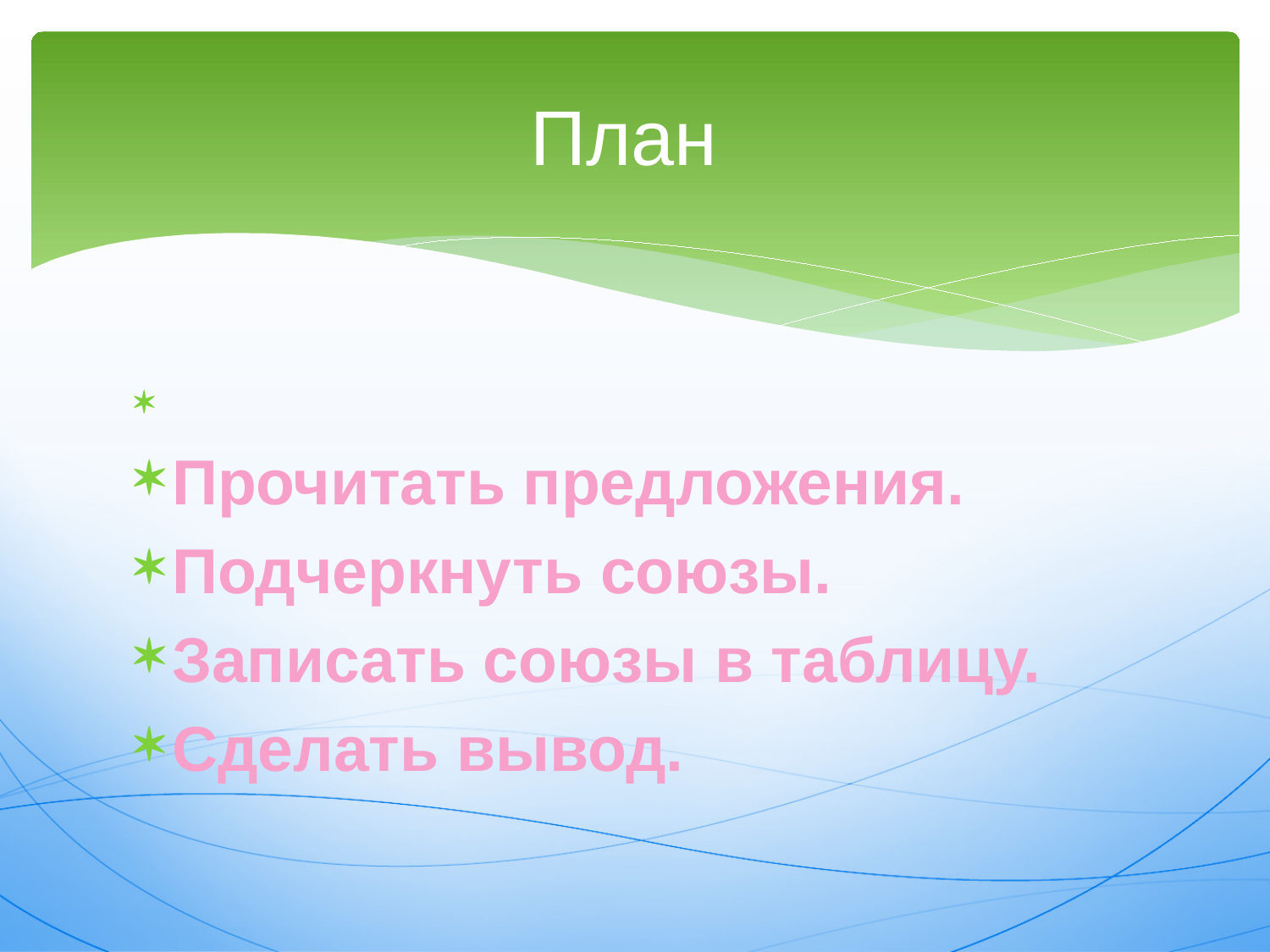

# План

Прочитать предложения.
Подчеркнуть союзы.
Записать союзы в таблицу.
Сделать вывод.